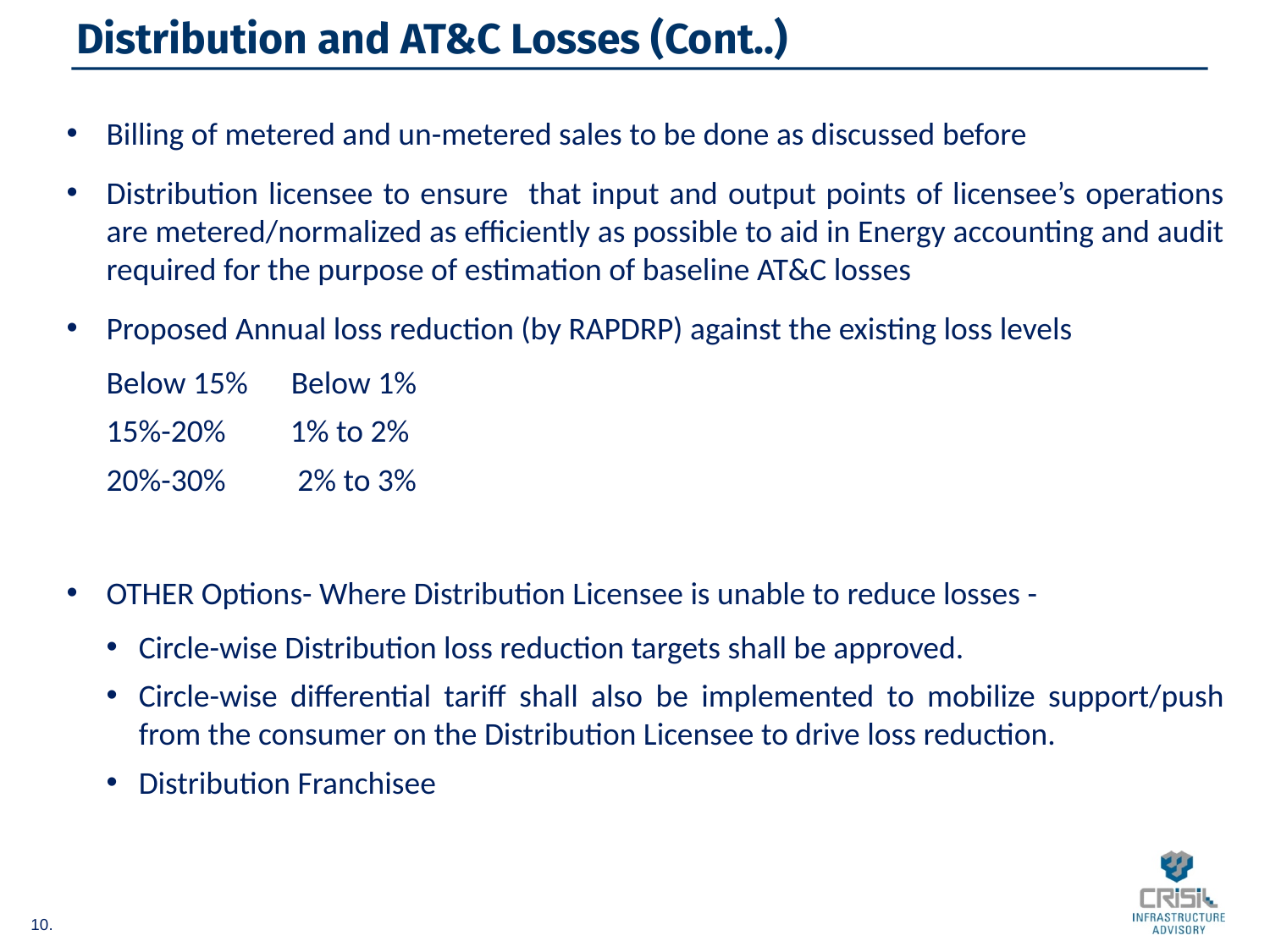

# Distribution and AT&C Losses (Cont..)
Billing of metered and un-metered sales to be done as discussed before
Distribution licensee to ensure  that input and output points of licensee’s operations are metered/normalized as efficiently as possible to aid in Energy accounting and audit required for the purpose of estimation of baseline AT&C losses
Proposed Annual loss reduction (by RAPDRP) against the existing loss levels
Below 15%      Below 1%
15%-20%         1% to 2%
20%-30%          2% to 3%

OTHER Options- Where Distribution Licensee is unable to reduce losses -
Circle-wise Distribution loss reduction targets shall be approved.
Circle-wise differential tariff shall also be implemented to mobilize support/push from the consumer on the Distribution Licensee to drive loss reduction.
Distribution Franchisee